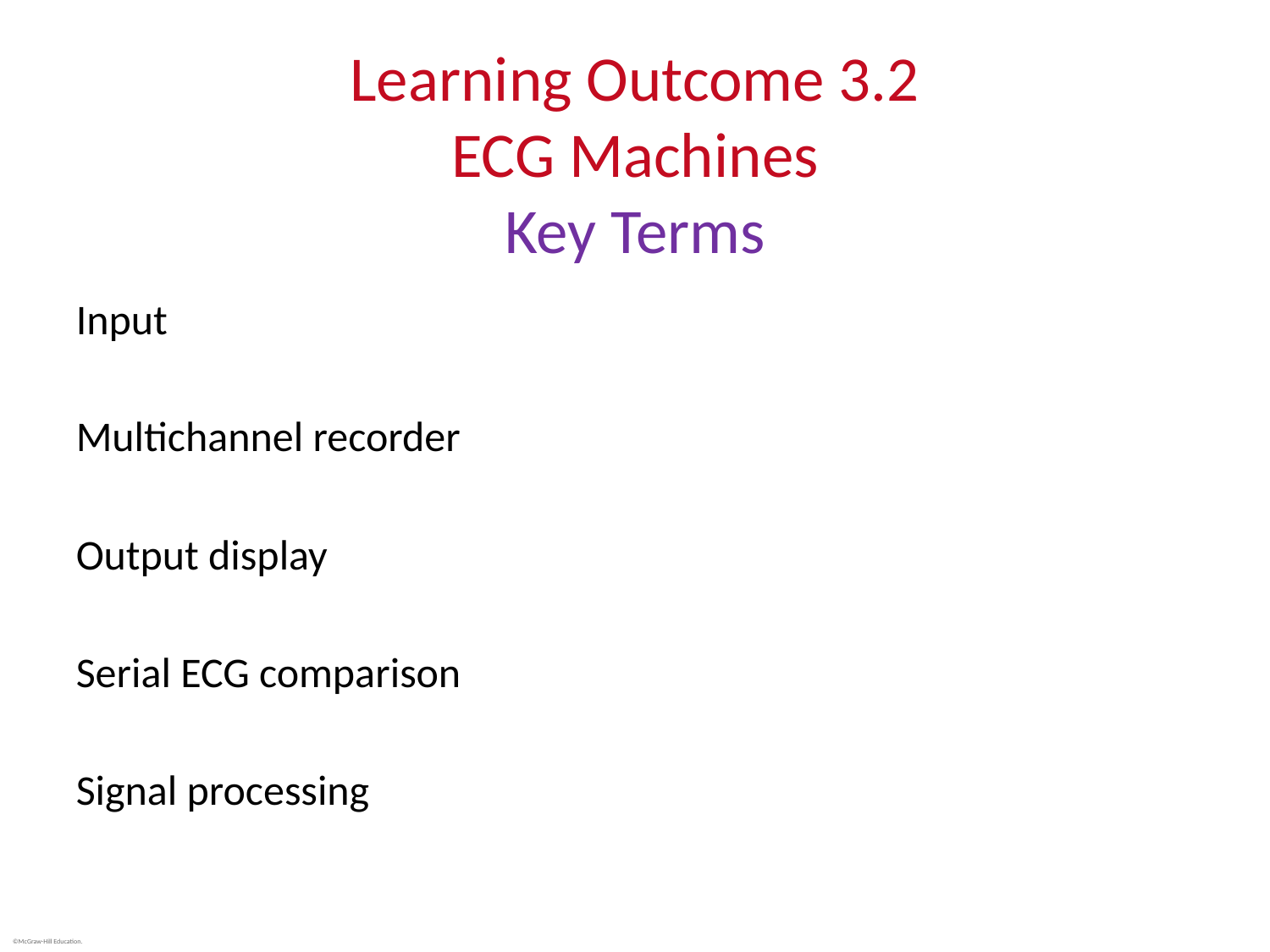

# Learning Outcome 3.2 ECG Machines Key Terms
Input
Multichannel recorder
Output display
Serial ECG comparison
Signal processing